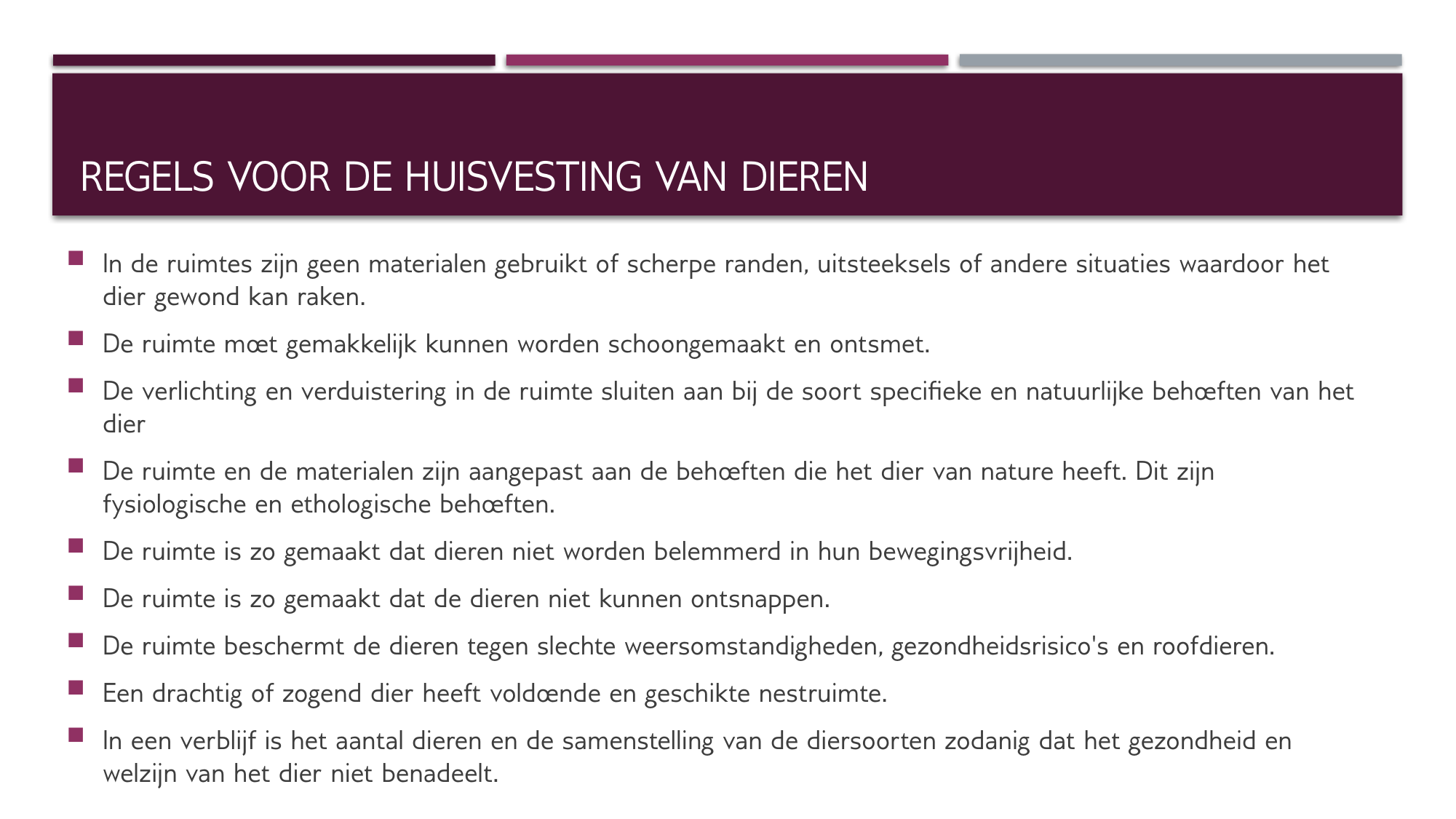

# Regels voor de huisvesting van dieren
In de ruimtes zijn geen materialen gebruikt of scherpe randen, uitsteeksels of andere situaties waardoor het dier gewond kan raken.
De ruimte moet gemakkelijk kunnen worden schoongemaakt en ontsmet.
De verlichting en verduistering in de ruimte sluiten aan bij de soort specifieke en natuurlijke behoeften van het dier
De ruimte en de materialen zijn aangepast aan de behoeften die het dier van nature heeft. Dit zijn fysiologische en ethologische behoeften.
De ruimte is zo gemaakt dat dieren niet worden belemmerd in hun bewegingsvrijheid.
De ruimte is zo gemaakt dat de dieren niet kunnen ontsnappen.
De ruimte beschermt de dieren tegen slechte weersomstandigheden, gezondheidsrisico's en roofdieren.
Een drachtig of zogend dier heeft voldoende en geschikte nestruimte.
In een verblijf is het aantal dieren en de samenstelling van de diersoorten zodanig dat het gezondheid en welzijn van het dier niet benadeelt.